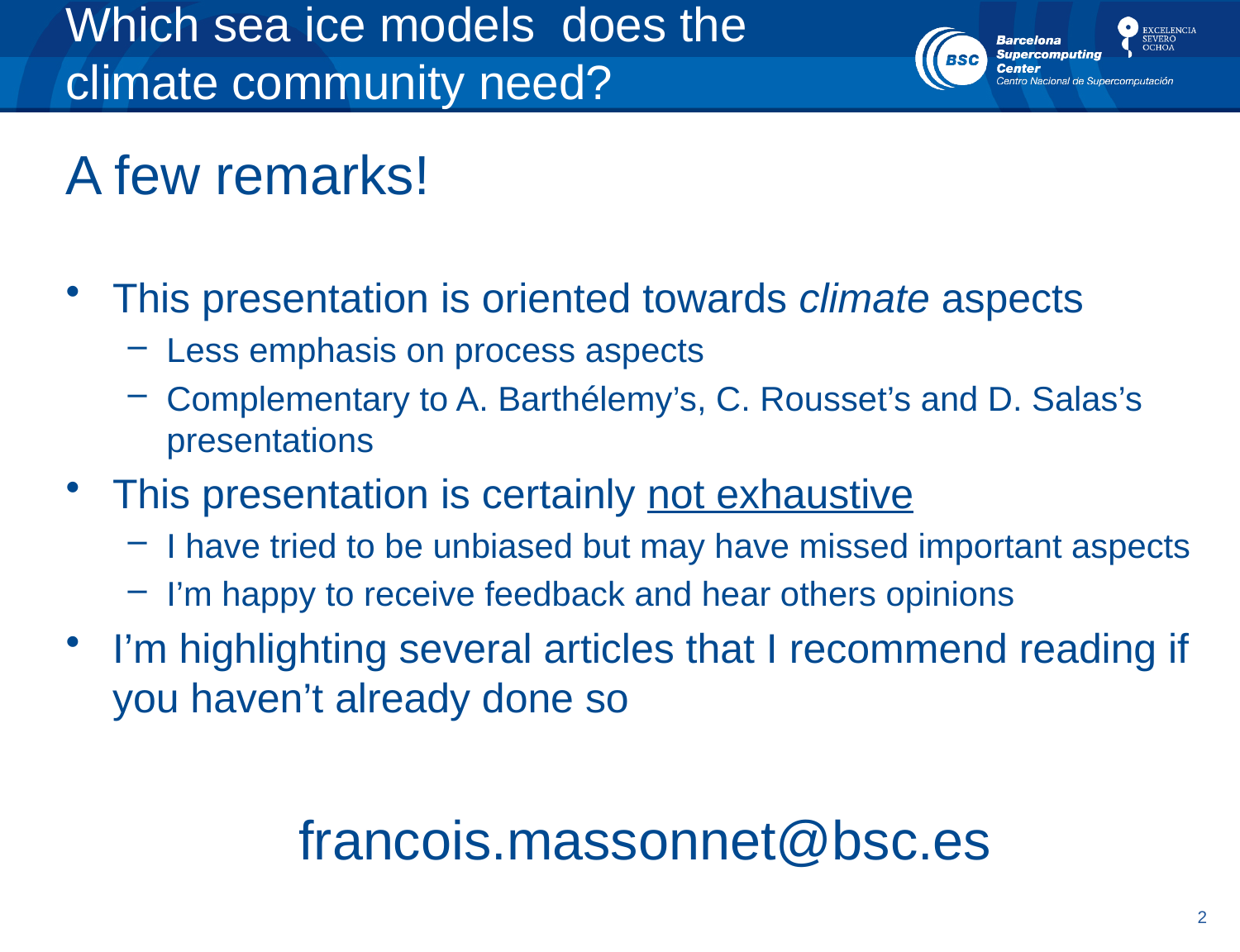

# Which sea ice models  does the climate community need?
A few remarks!

This presentation is oriented towards climate aspects
Less emphasis on process aspects
Complementary to A. Barthélemy’s, C. Rousset’s and D. Salas’s presentations
This presentation is certainly not exhaustive
I have tried to be unbiased but may have missed important aspects
I’m happy to receive feedback and hear others opinions
I’m highlighting several articles that I recommend reading if you haven’t already done so

francois.massonnet@bsc.es